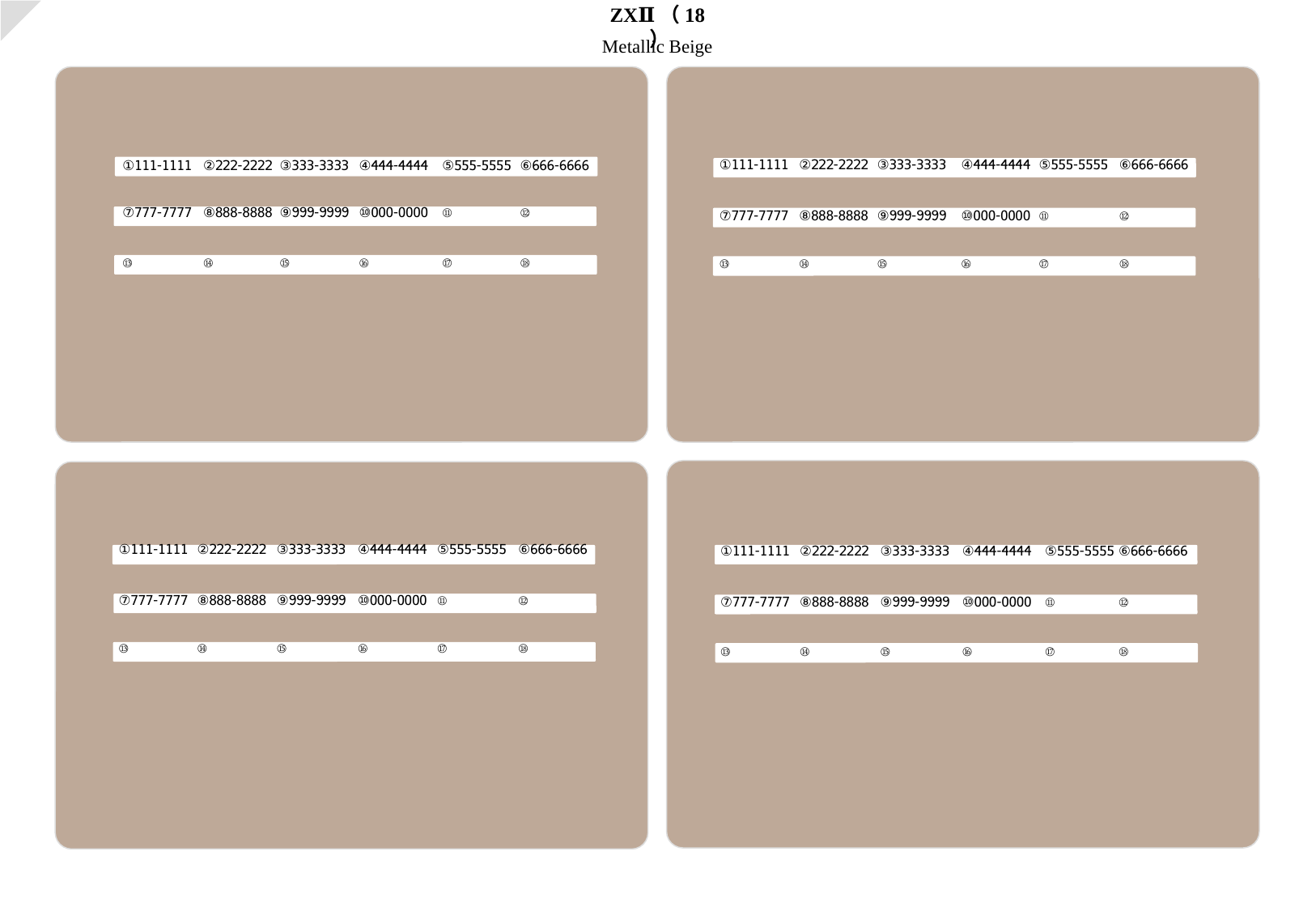

ZXⅡ（18）
Metallic Beige

|  |  |  |  |  |  |
| --- | --- | --- | --- | --- | --- |
| ①111-1111 | ②222-2222 | ③333-3333 | ④444-4444 | ⑤555-5555 | ⑥666-6666 |
| ⑦777-7777 | ⑧888-8888 | ⑨999-9999 | ⑩000-0000 | ⑪ | ⑫ |
| ⑬ | ⑭ | ⑮ | ⑯ | ⑰ | ⑱ |
|  |  |  |  |  |  |
|  |  |  |  |  |  |
|  |  |  |  |  |  |
| --- | --- | --- | --- | --- | --- |
| ①111-1111 | ②222-2222 | ③333-3333 | ④444-4444 | ⑤555-5555 | ⑥666-6666 |
| ⑦777-7777 | ⑧888-8888 | ⑨999-9999 | ⑩000-0000 | ⑪ | ⑫ |
| ⑬ | ⑭ | ⑮ | ⑯ | ⑰ | ⑱ |
|  |  |  |  |  |  |
|  |  |  |  |  |  |

|  |  |  |  |  |  |
| --- | --- | --- | --- | --- | --- |
| ①111-1111 | ②222-2222 | ③333-3333 | ④444-4444 | ⑤555-5555 | ⑥666-6666 |
| ⑦777-7777 | ⑧888-8888 | ⑨999-9999 | ⑩000-0000 | ⑪ | ⑫ |
| ⑬ | ⑭ | ⑮ | ⑯ | ⑰ | ⑱ |
|  |  |  |  |  |  |
|  |  |  |  |  |  |
|  |  |  |  |  |  |
| --- | --- | --- | --- | --- | --- |
| ①111-1111 | ②222-2222 | ③333-3333 | ④444-4444 | ⑤555-5555 | ⑥666-6666 |
| ⑦777-7777 | ⑧888-8888 | ⑨999-9999 | ⑩000-0000 | ⑪ | ⑫ |
| ⑬ | ⑭ | ⑮ | ⑯ | ⑰ | ⑱ |
|  |  |  |  |  |  |
|  |  |  |  |  |  |